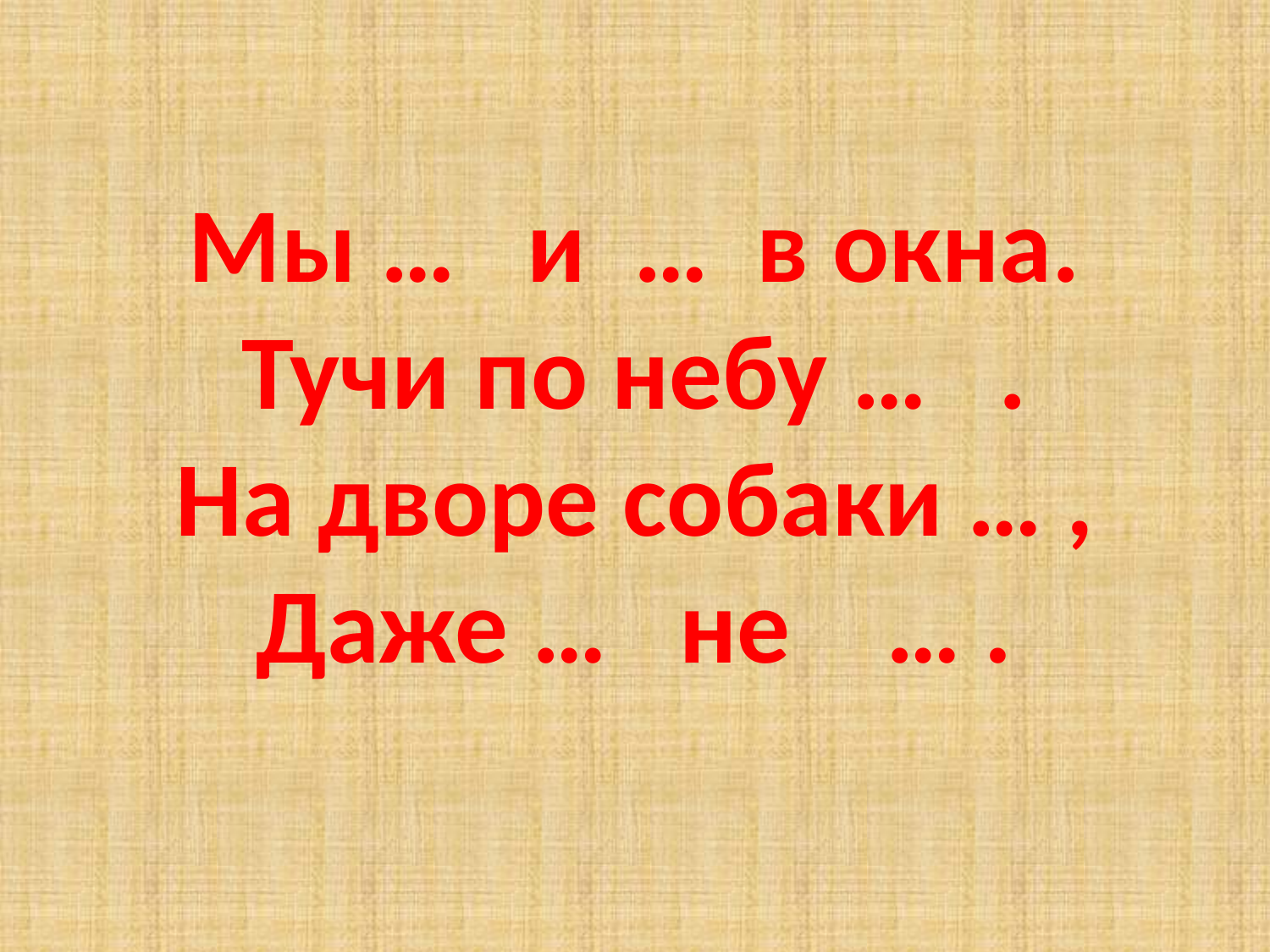

# Мы …   и  …  в окна. Тучи по небу …   . На дворе собаки … , Даже …   не    … .